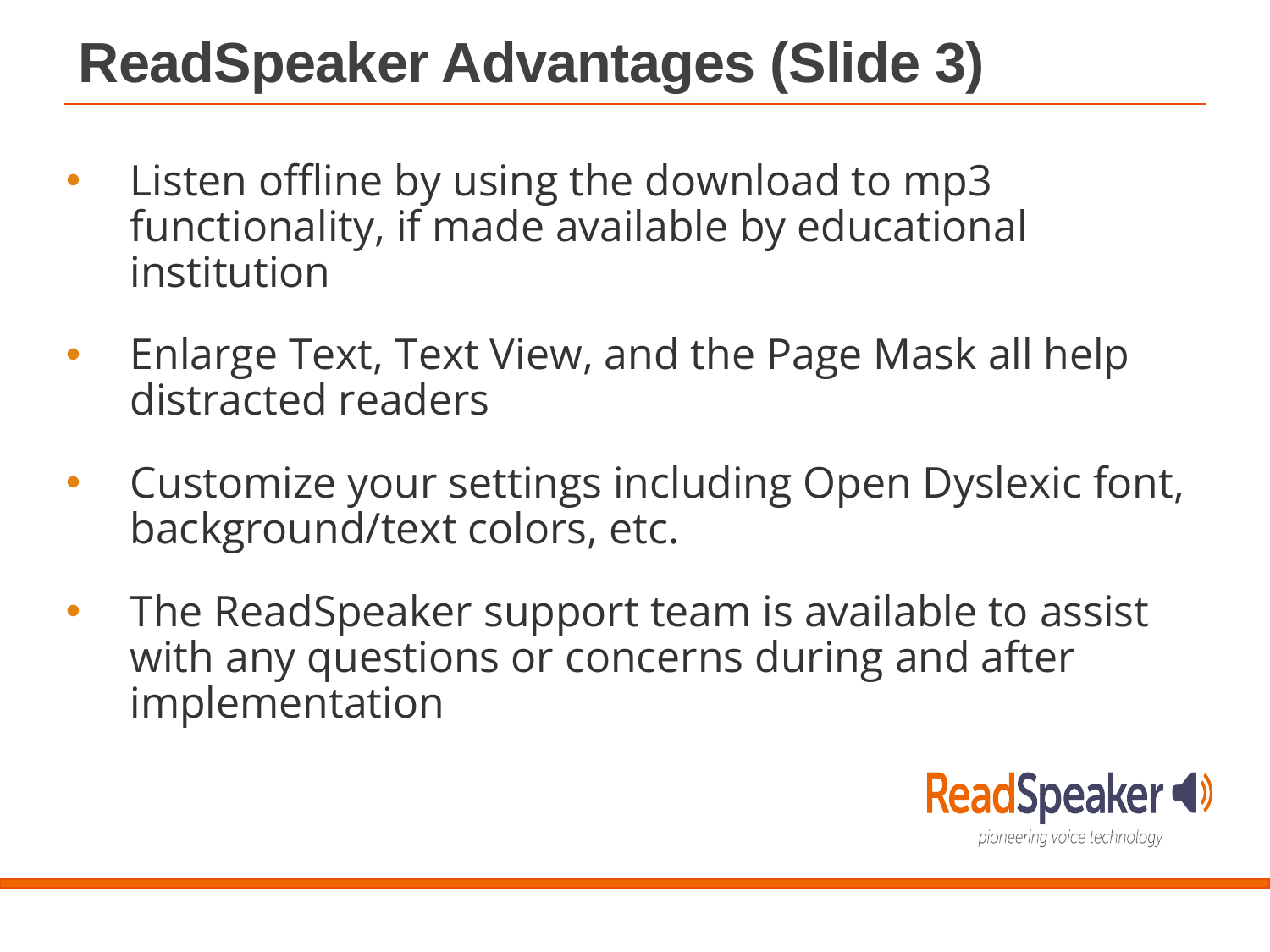

ReadSpeaker Advantages (Slide 3)
Listen offline by using the download to mp3 functionality, if made available by educational institution
Enlarge Text, Text View, and the Page Mask all help distracted readers
Customize your settings including Open Dyslexic font, background/text colors, etc.
The ReadSpeaker support team is available to assist with any questions or concerns during and after implementation